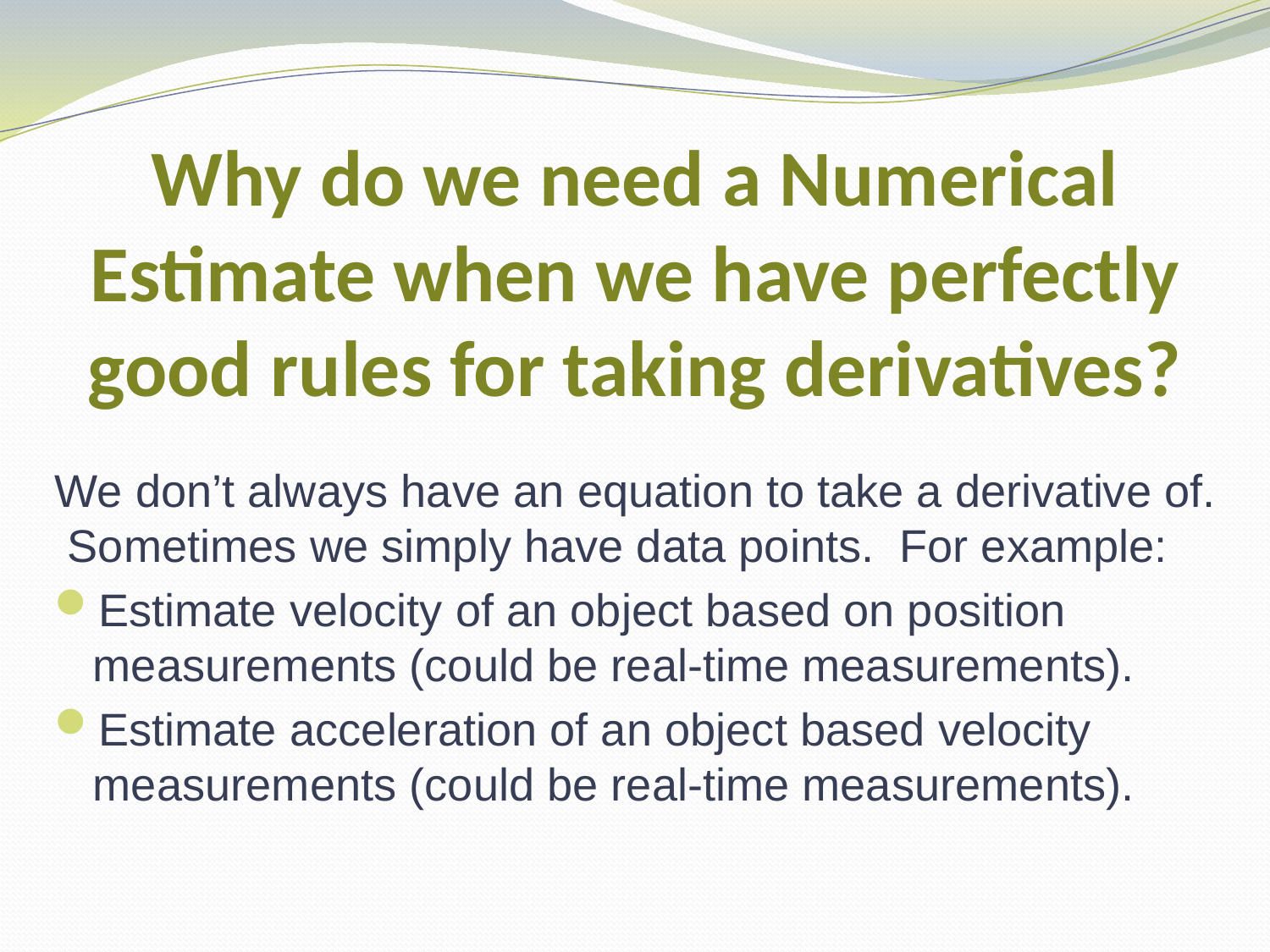

# Why do we need a Numerical Estimate when we have perfectly good rules for taking derivatives?
We don’t always have an equation to take a derivative of.  Sometimes we simply have data points.  For example:
Estimate velocity of an object based on position measurements (could be real-time measurements).
Estimate acceleration of an object based velocity measurements (could be real-time measurements).